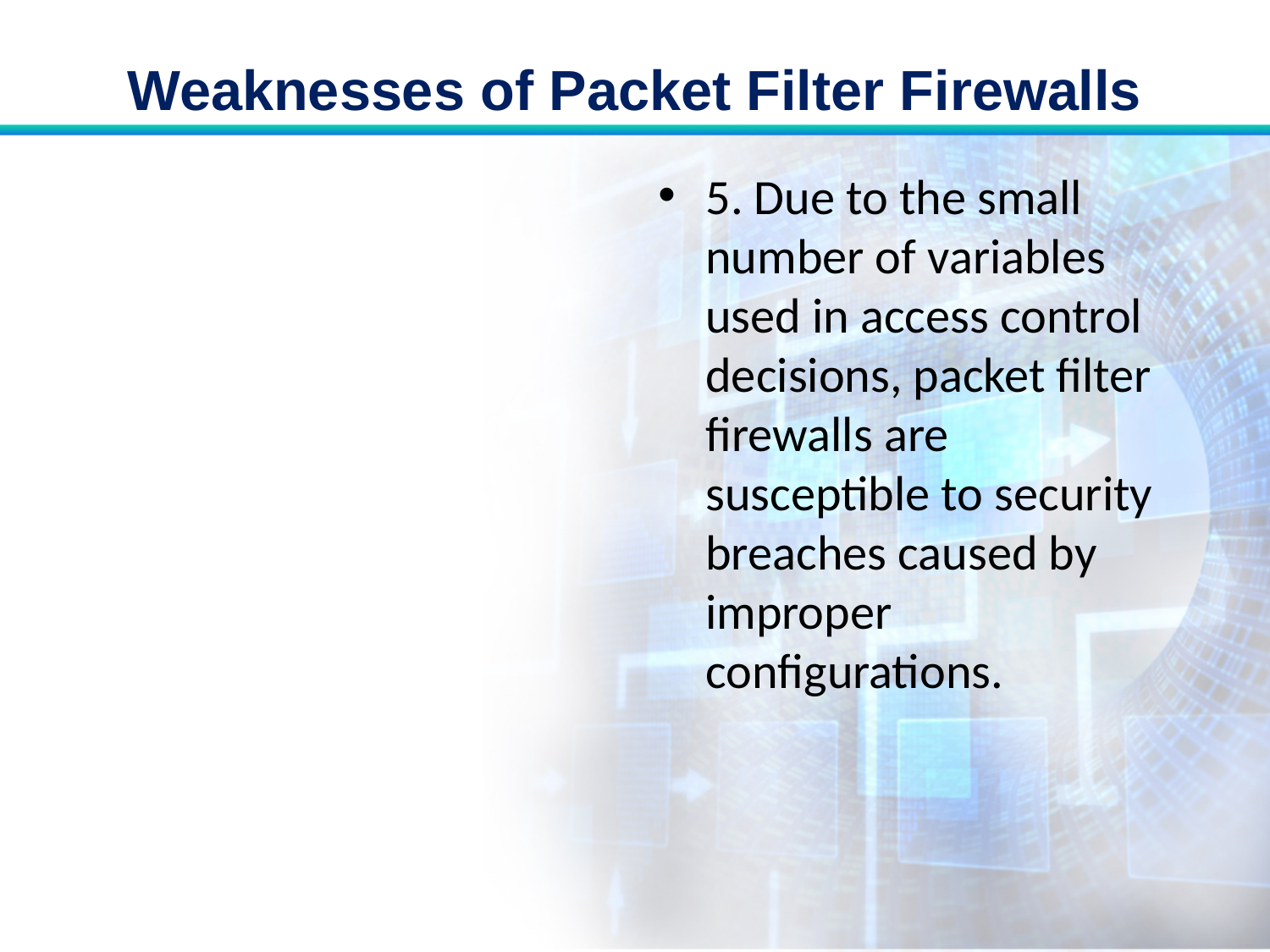

# Weaknesses of Packet Filter Firewalls
5. Due to the small number of variables used in access control decisions, packet filter firewalls are susceptible to security breaches caused by improper configurations.